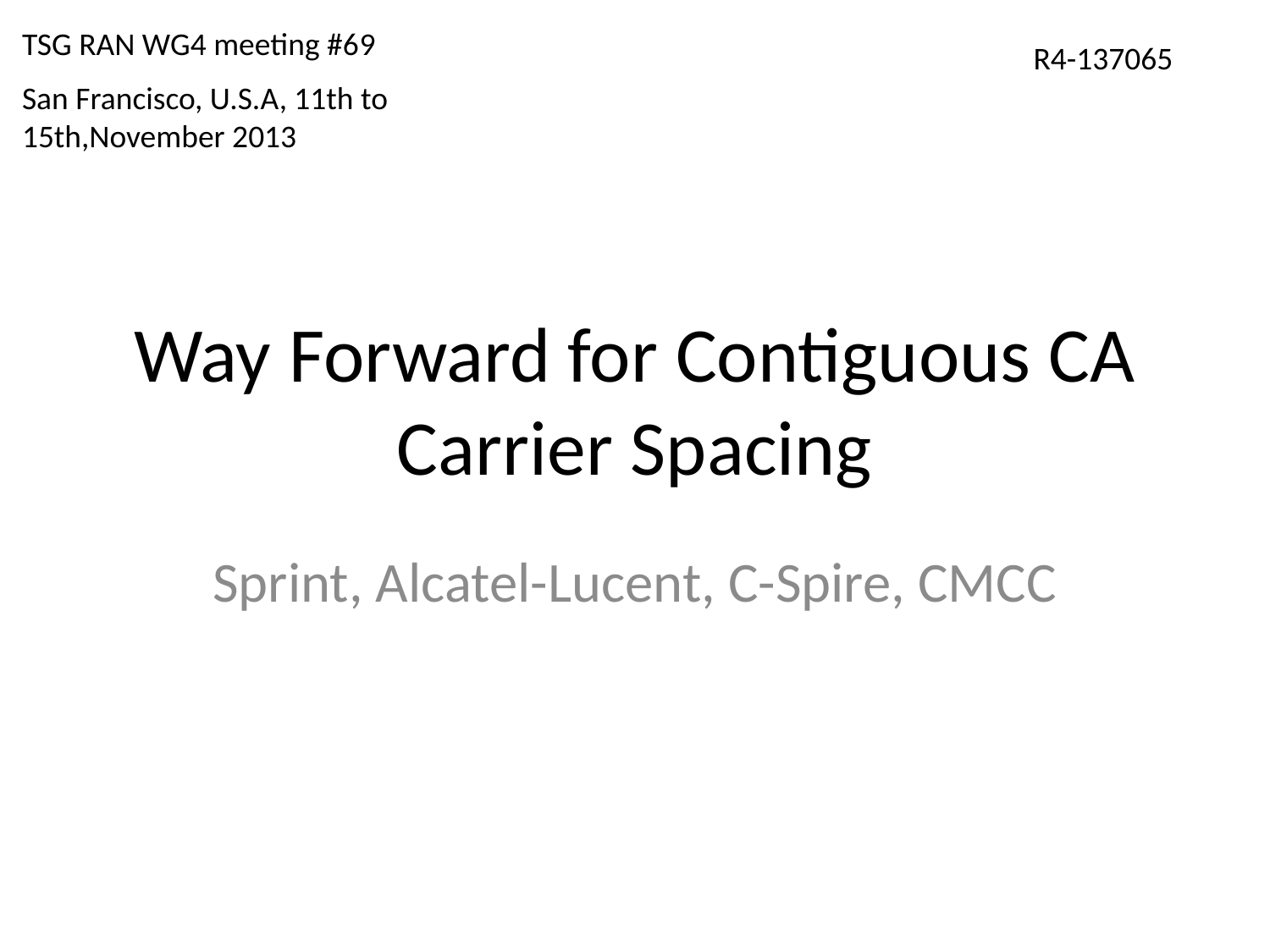

TSG RAN WG4 meeting #69
San Francisco, U.S.A, 11th to 15th,November 2013

R4-137065
# Way Forward for Contiguous CA Carrier Spacing
Sprint, Alcatel-Lucent, C-Spire, CMCC